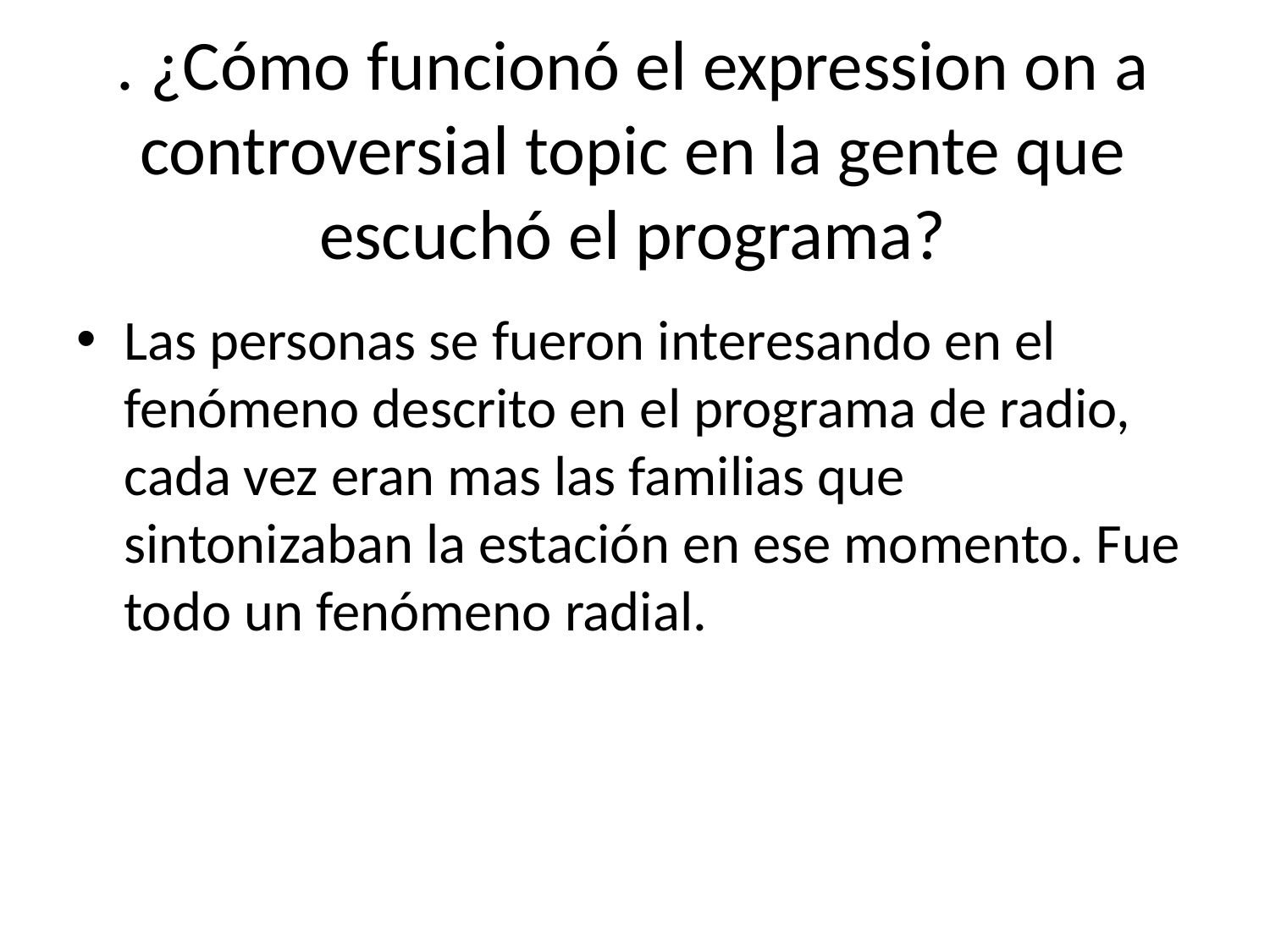

# . ¿Cómo funcionó el expression on a controversial topic en la gente que escuchó el programa?
Las personas se fueron interesando en el fenómeno descrito en el programa de radio, cada vez eran mas las familias que sintonizaban la estación en ese momento. Fue todo un fenómeno radial.